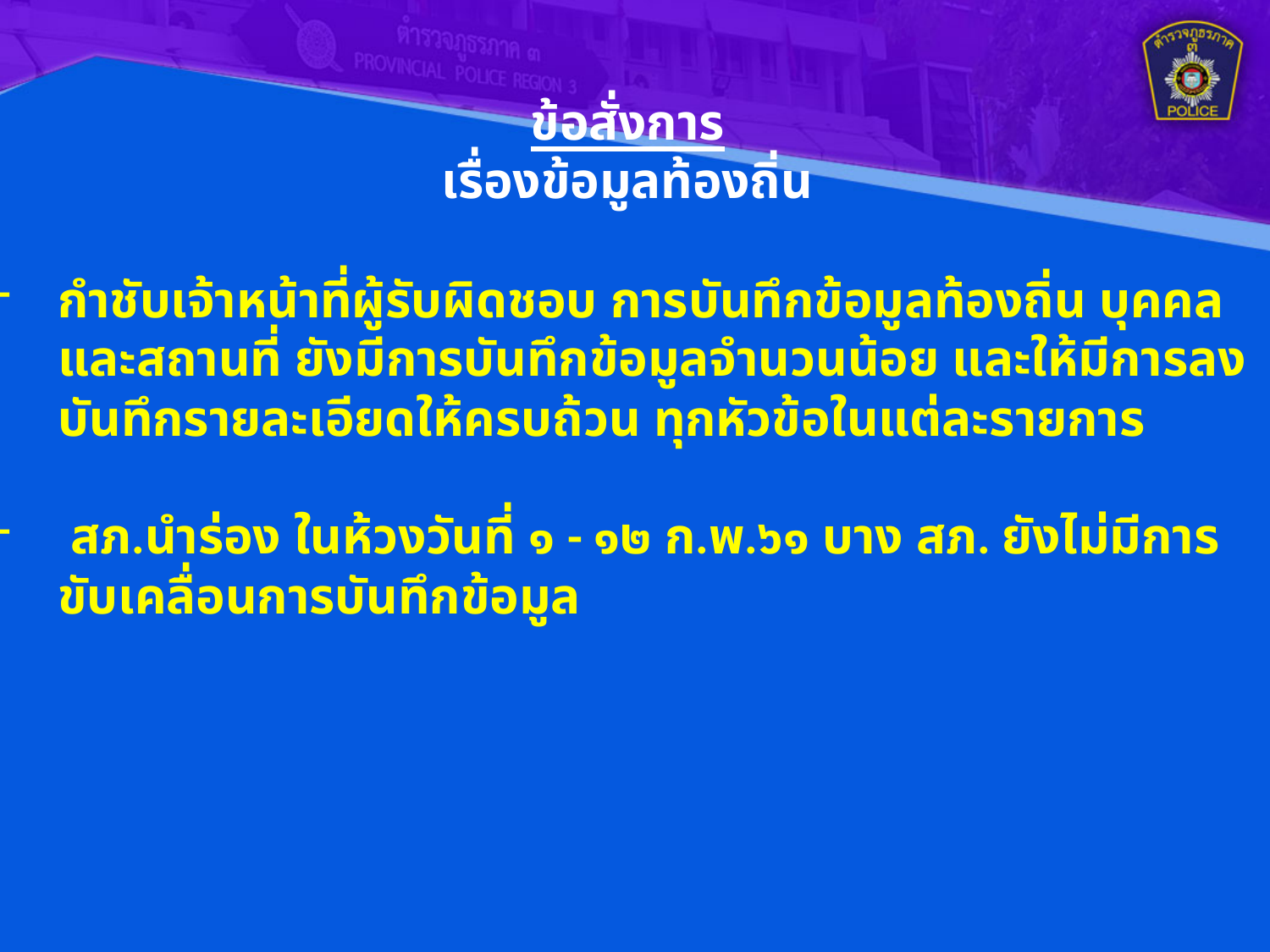

ข้อสั่งการ
เรื่องข้อมูลท้องถิ่น

กำชับเจ้าหน้าที่ผู้รับผิดชอบ การบันทึกข้อมูลท้องถิ่น บุคคลและสถานที่ ยังมีการบันทึกข้อมูลจำนวนน้อย และให้มีการลงบันทึกรายละเอียดให้ครบถ้วน ทุกหัวข้อในแต่ละรายการ

 สภ.นำร่อง ในห้วงวันที่ ๑ - ๑๒ ก.พ.๖๑ บาง สภ. ยังไม่มีการขับเคลื่อนการบันทึกข้อมูล